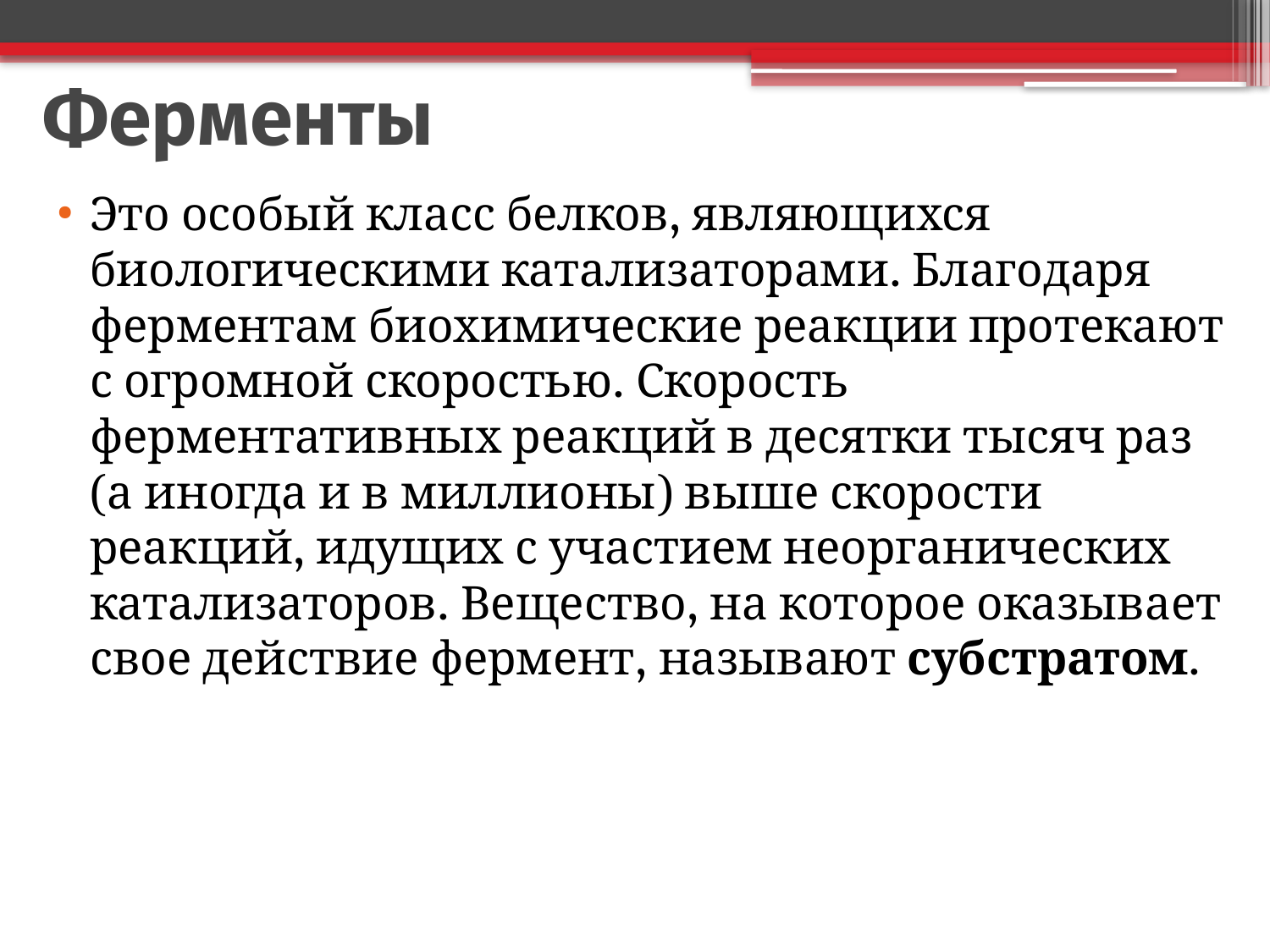

# Ферменты
Это особый класс белков, являющихся биологическими катализаторами. Благодаря ферментам биохимические реакции протекают с огромной скоростью. Скорость ферментативных реакций в десятки тысяч раз (а иногда и в миллионы) выше скорости реакций, идущих с участием неорганических катализаторов. Вещество, на которое оказывает свое действие фермент, называют субстратом.